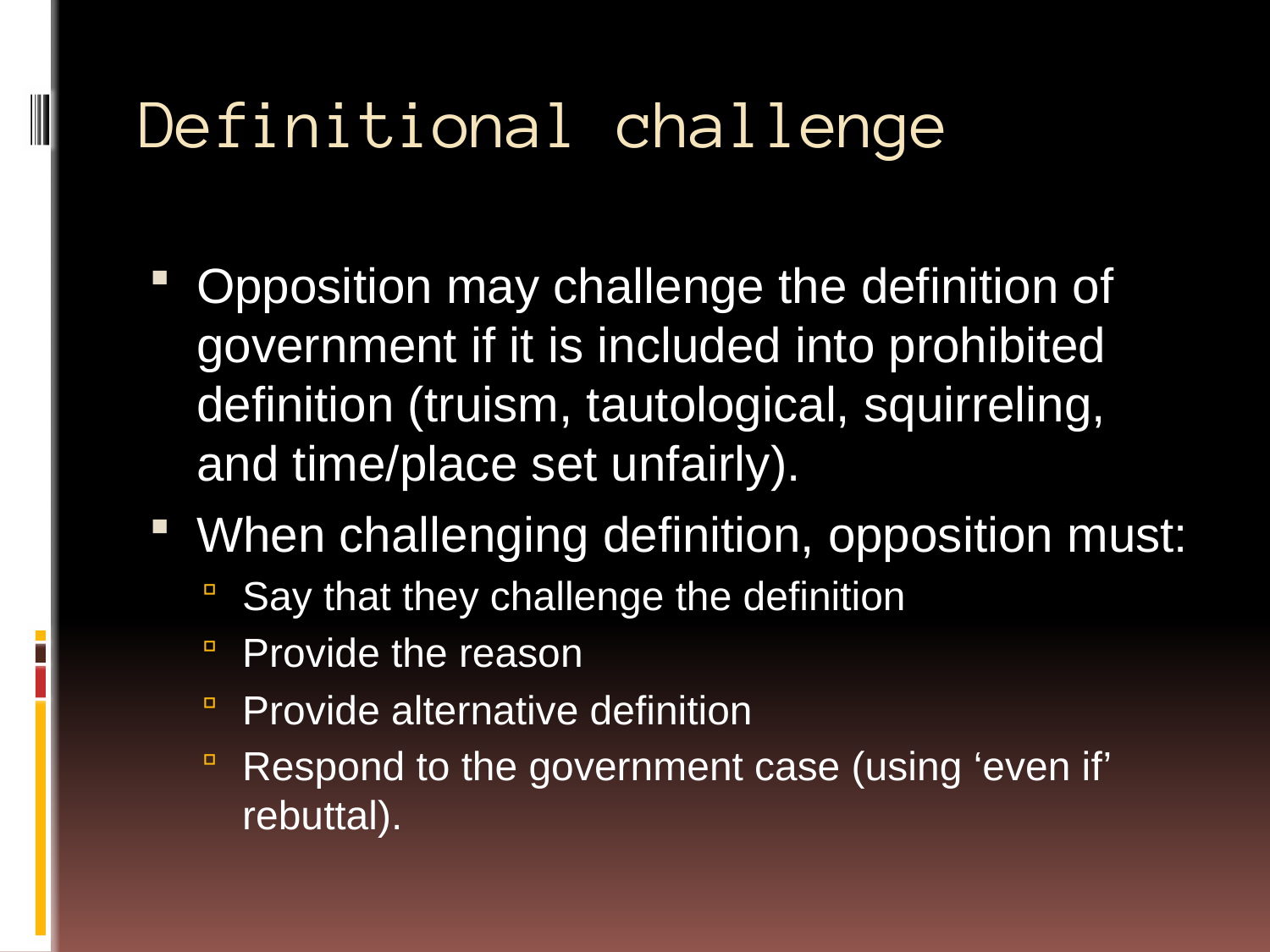

# Definitional challenge
Opposition may challenge the definition of government if it is included into prohibited definition (truism, tautological, squirreling, and time/place set unfairly).
When challenging definition, opposition must:
Say that they challenge the definition
Provide the reason
Provide alternative definition
Respond to the government case (using ‘even if’ rebuttal).